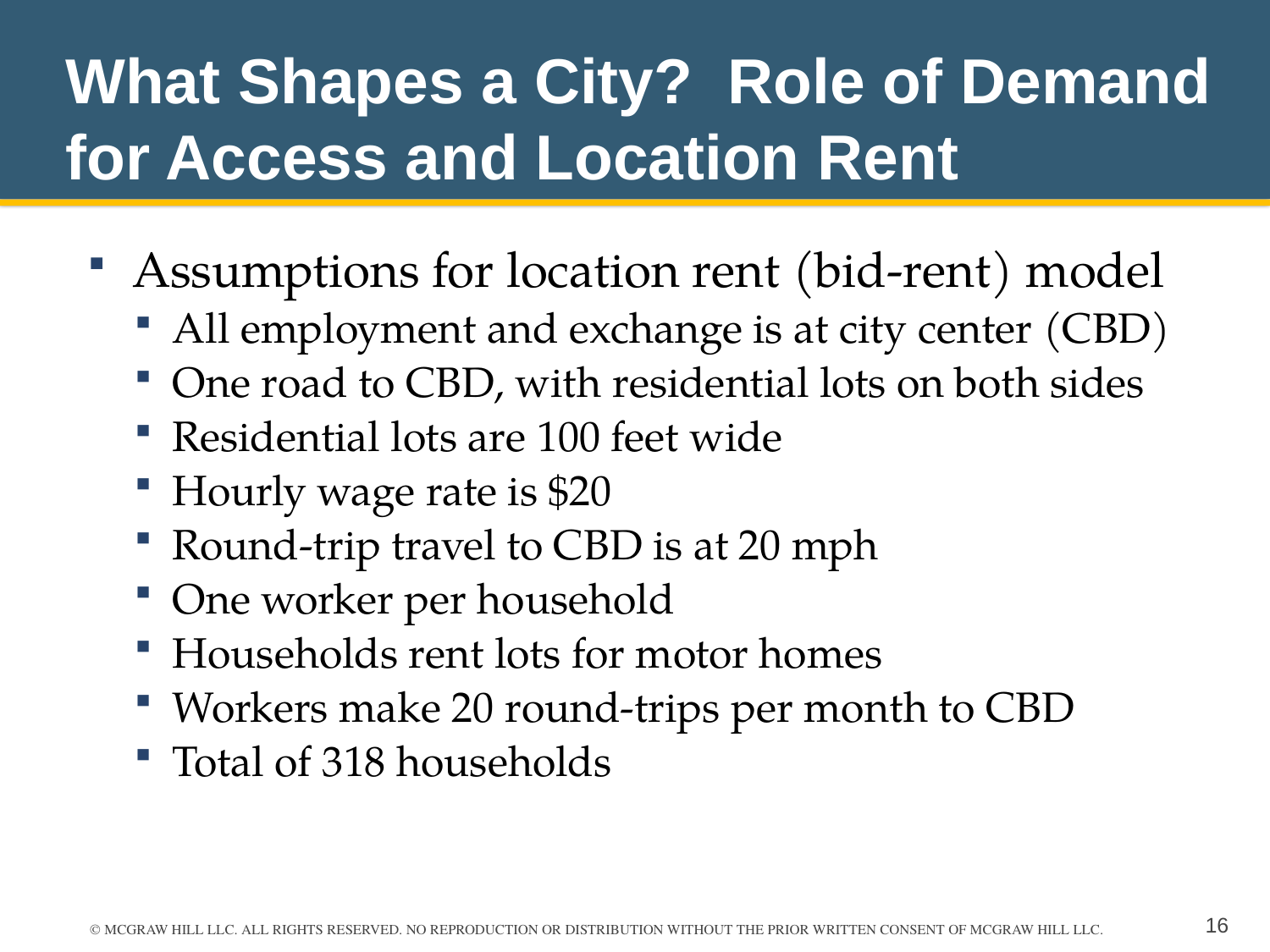

# What Shapes a City?  Role of Demand for Access and Location Rent
Assumptions for location rent (bid-rent) model
All employment and exchange is at city center (CBD)
One road to CBD, with residential lots on both sides
Residential lots are 100 feet wide
Hourly wage rate is $20
Round-trip travel to CBD is at 20 mph
One worker per household
Households rent lots for motor homes
Workers make 20 round-trips per month to CBD
Total of 318 households
© MCGRAW HILL LLC. ALL RIGHTS RESERVED. NO REPRODUCTION OR DISTRIBUTION WITHOUT THE PRIOR WRITTEN CONSENT OF MCGRAW HILL LLC.
16